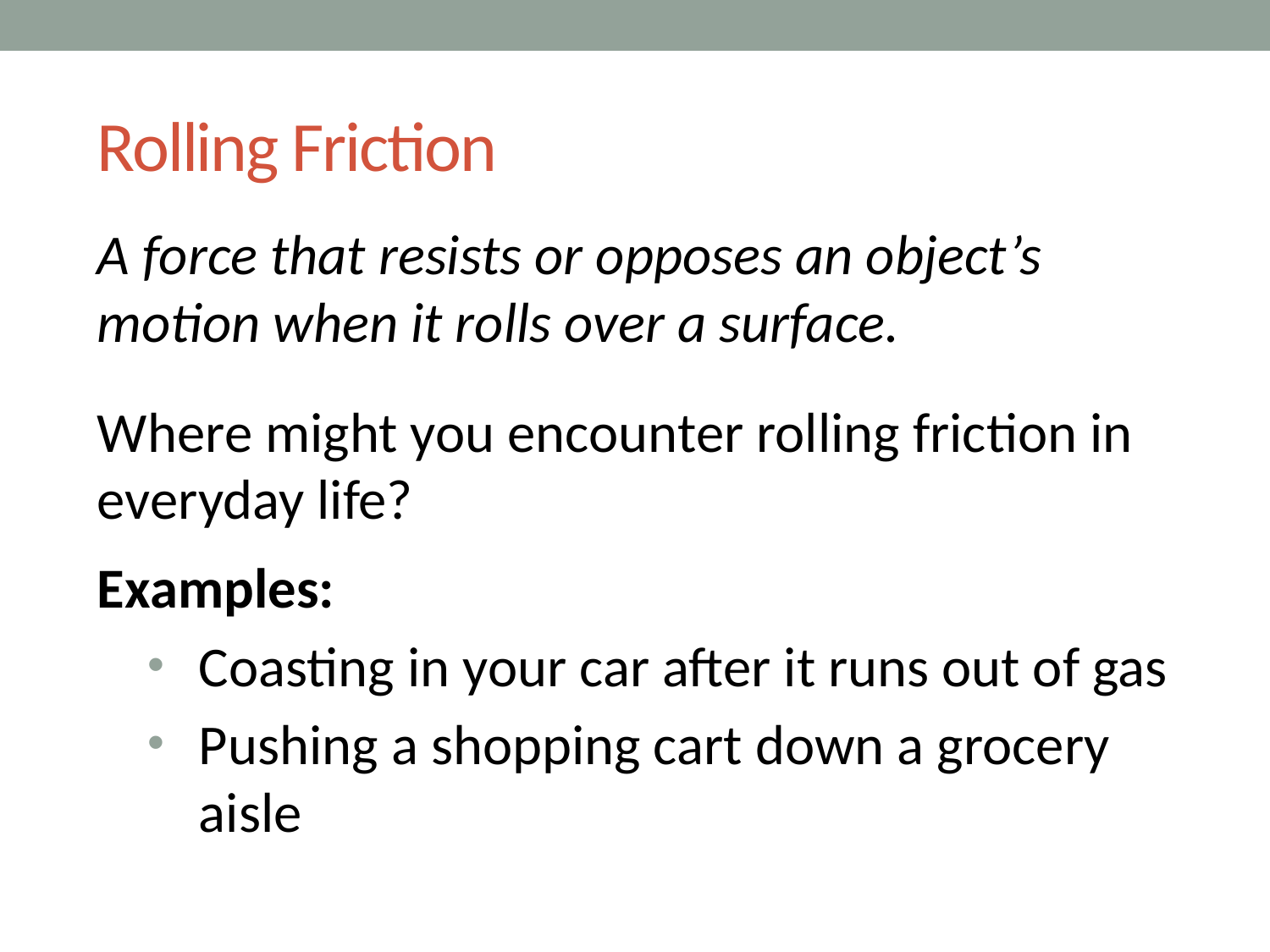

# Rolling Friction
A force that resists or opposes an object’s motion when it rolls over a surface.
Where might you encounter rolling friction in everyday life?
Examples:
Coasting in your car after it runs out of gas
Pushing a shopping cart down a grocery aisle